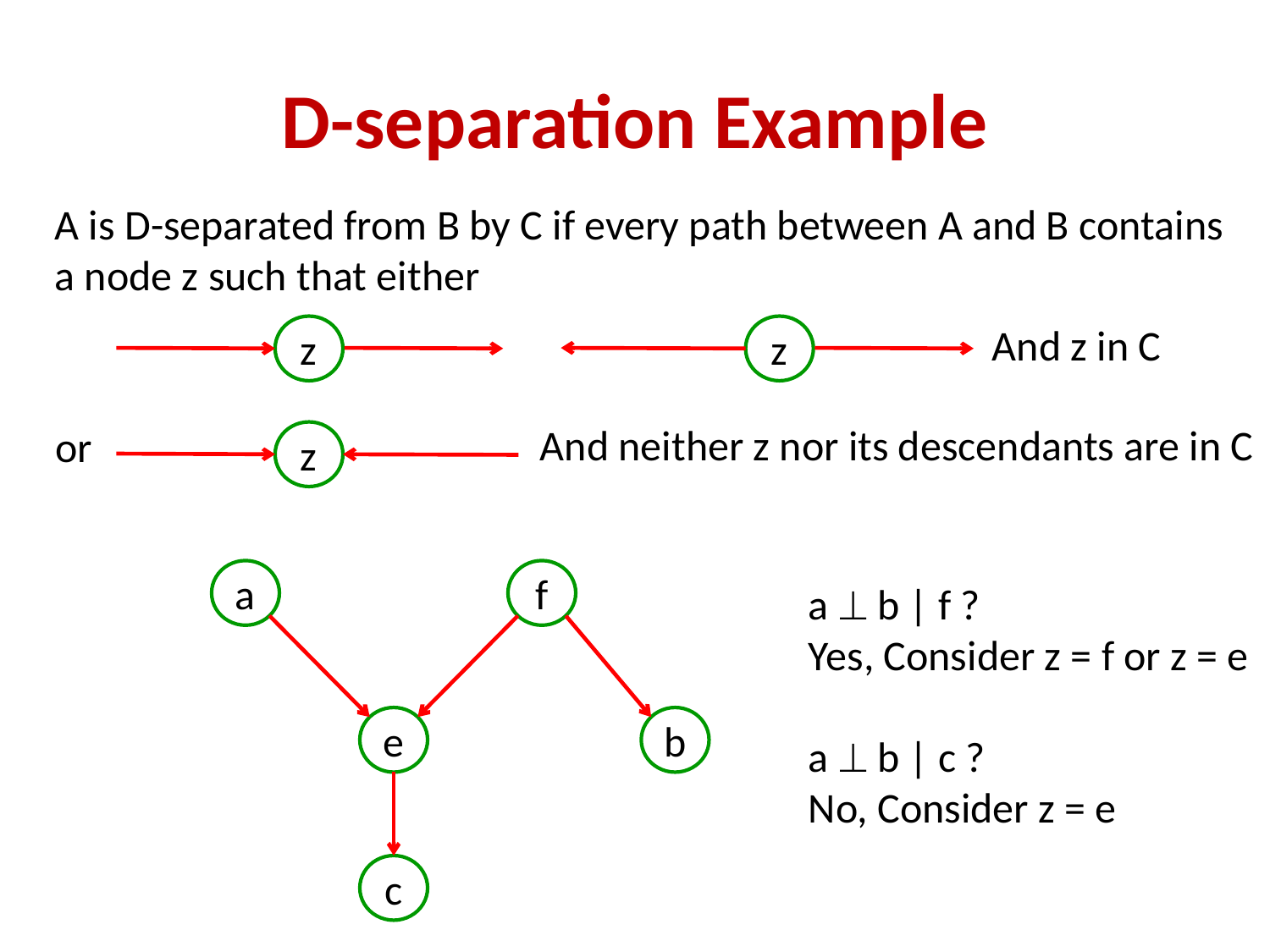

# D-separation Example
A is D-separated from B by C if every path between A and B contains a node z such that either
And z in C
z
z
z
And neither z nor its descendants are in C
or
a
f
e
b
c
a ⊥ b | f ?
Yes, Consider z = f or z = e

a ⊥ b | c ?
No, Consider z = e